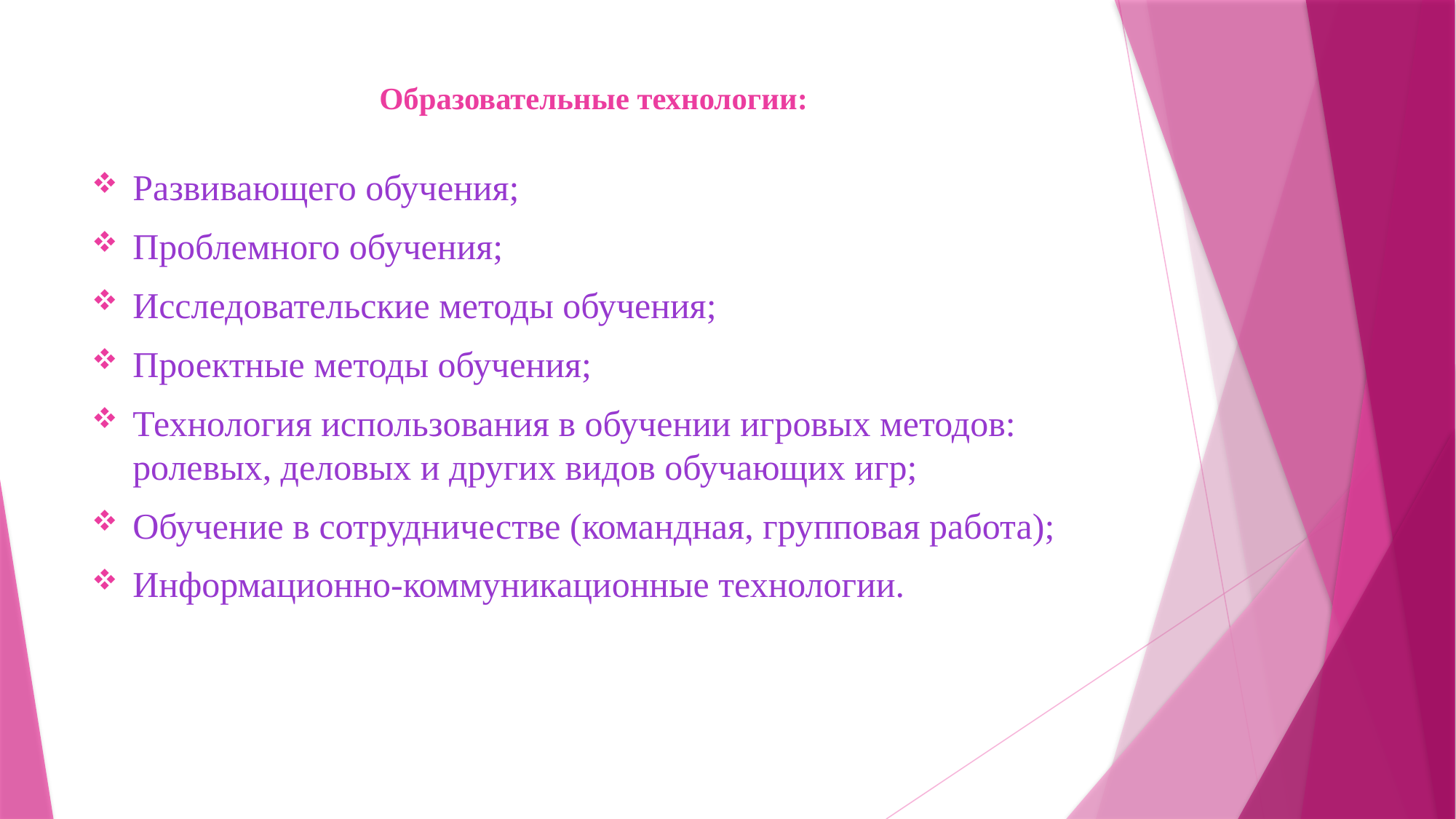

# Образовательные технологии:
Развивающего обучения;
Проблемного обучения;
Исследовательские методы обучения;
Проектные методы обучения;
Технология использования в обучении игровых методов: ролевых, деловых и других видов обучающих игр;
Обучение в сотрудничестве (командная, групповая работа);
Информационно-коммуникационные технологии.